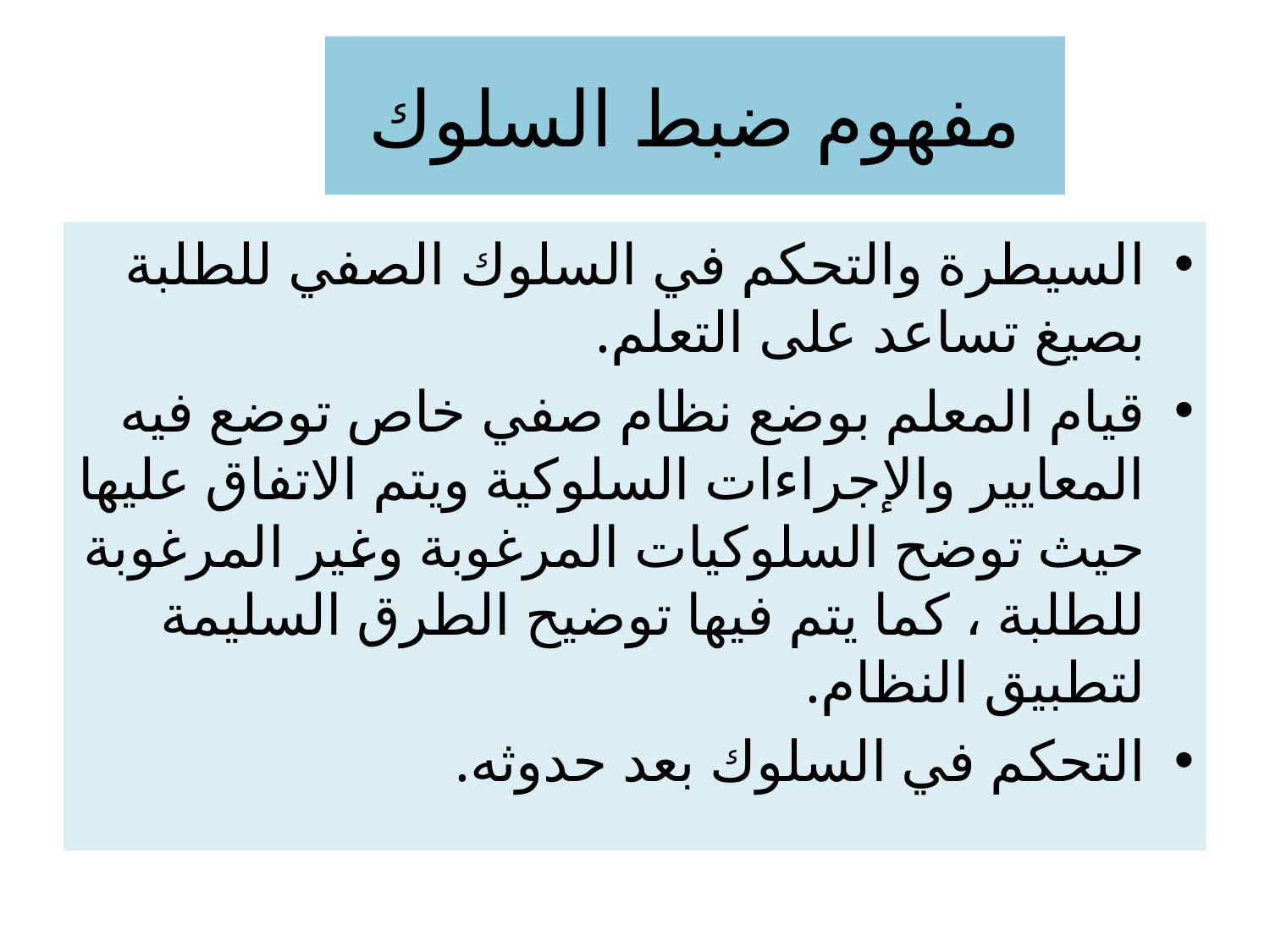

# مفهوم ضبط السلوك
السيطرة والتحكم في السلوك الصفي للطلبة بصيغ تساعد على التعلم.
قيام المعلم بوضع نظام صفي خاص توضع فيه  المعايير والإجراءات السلوكية ويتم الاتفاق عليها حيث توضح السلوكيات المرغوبة وغير المرغوبة للطلبة ، كما يتم فيها توضيح الطرق السليمة لتطبيق النظام.
التحكم في السلوك بعد حدوثه.